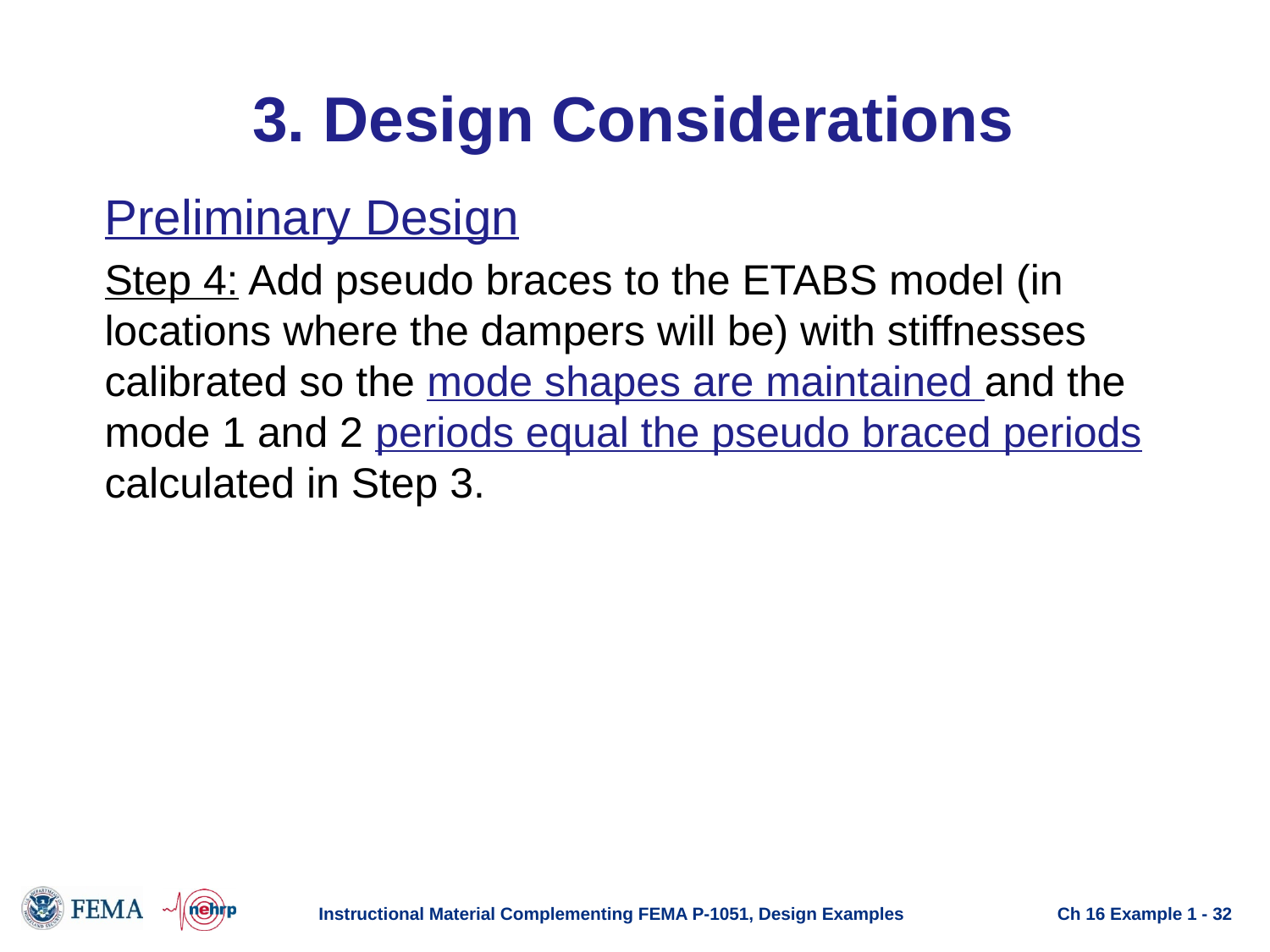

# 3. Design Considerations
Preliminary Design
Step 4: Add pseudo braces to the ETABS model (in locations where the dampers will be) with stiffnesses calibrated so the mode shapes are maintained and the mode 1 and 2 periods equal the pseudo braced periods calculated in Step 3.

Instructional Material Complementing FEMA P-1051, Design Examples
Ch 16 Example 1 - 32